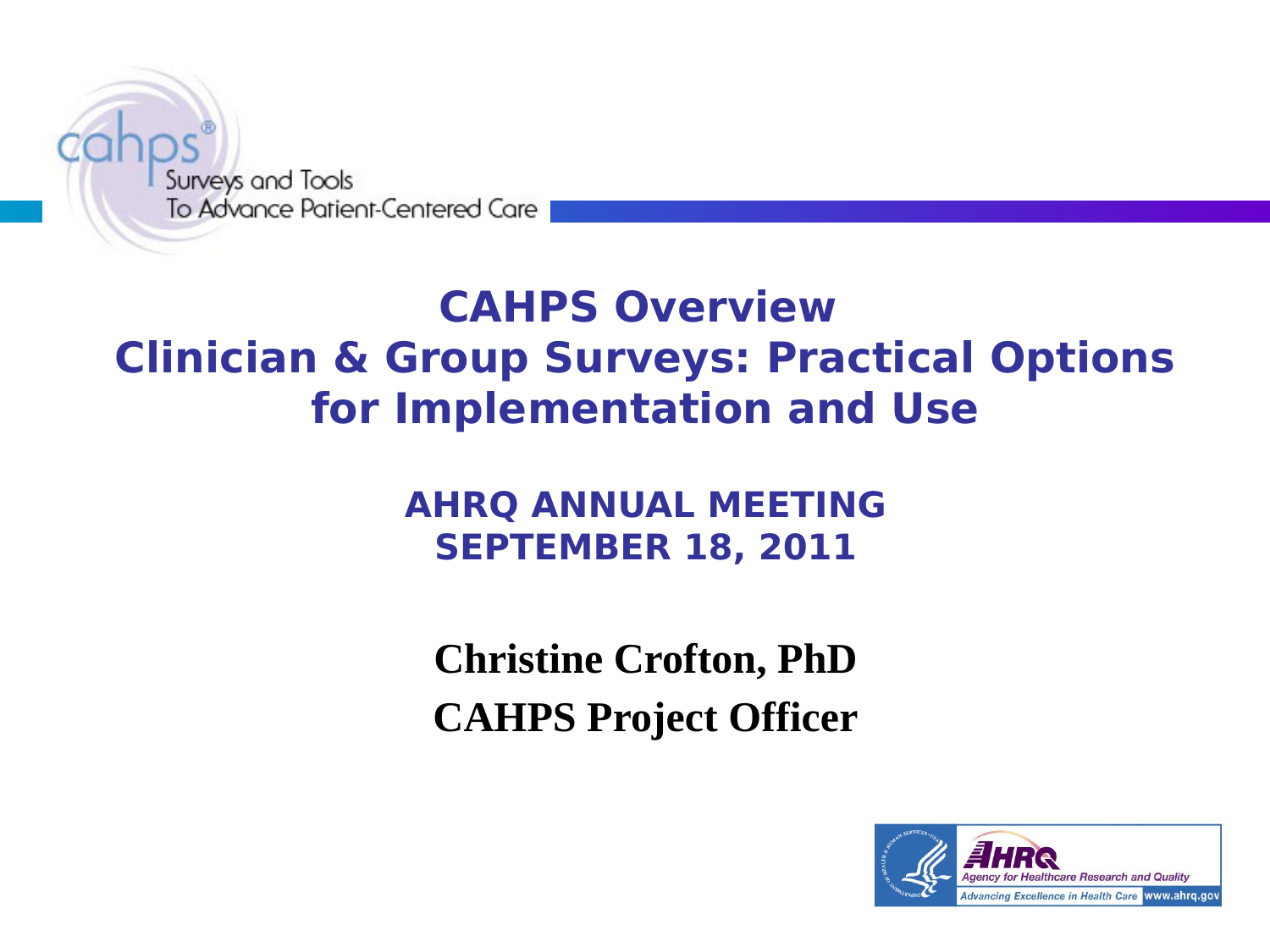

# CAHPS Overview Clinician & Group Surveys: Practical Options for Implementation and Use AHRQ ANNUAL MEETING SEPTEMBER 18, 2011
Christine Crofton, PhD
CAHPS Project Officer